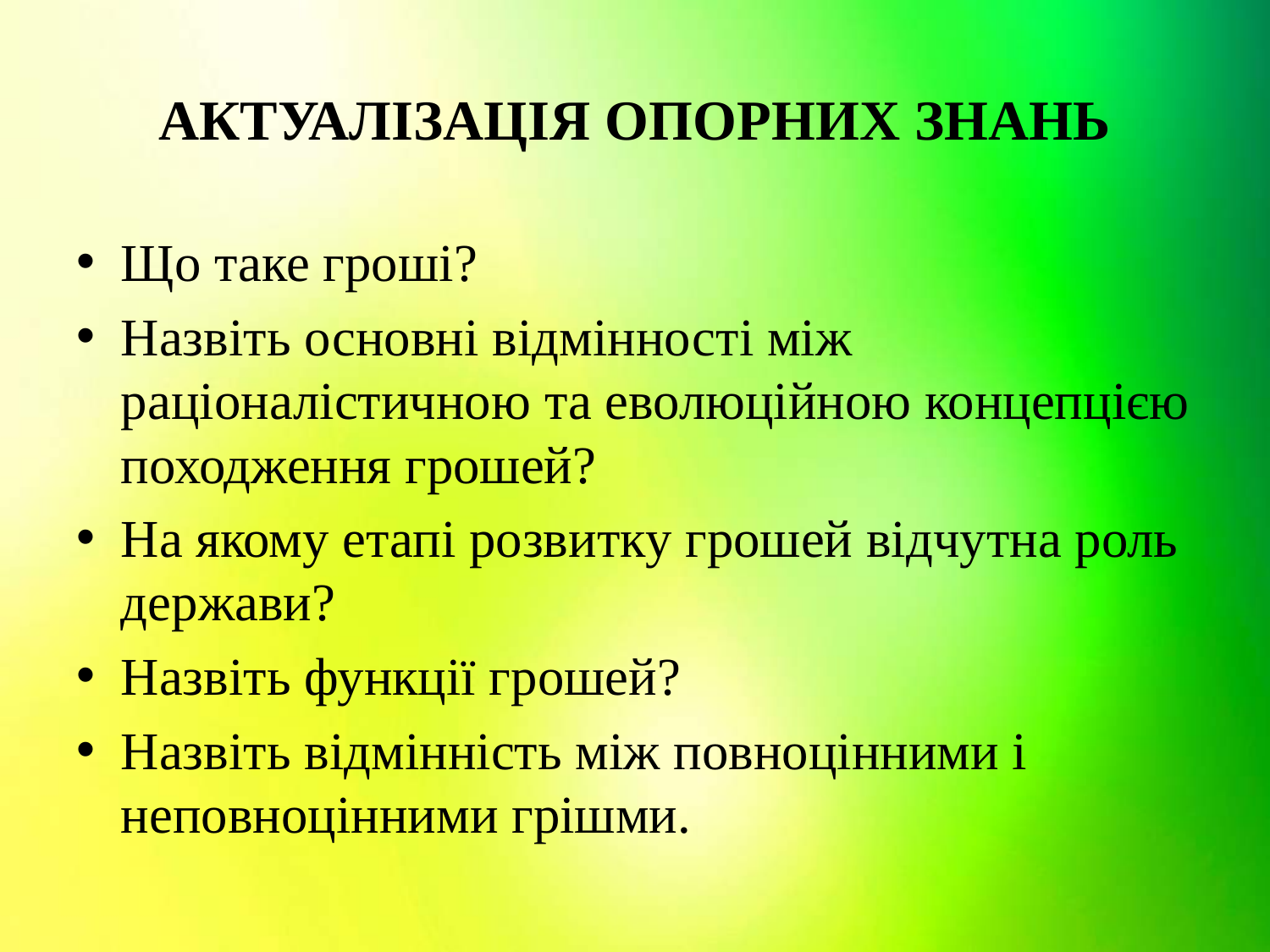

# АКТУАЛІЗАЦІЯ ОПОРНИХ ЗНАНЬ
Що таке гроші?
Назвіть основні відмінності між раціоналістичною та еволюційною концепцією походження грошей?
На якому етапі розвитку грошей відчутна роль держави?
Назвіть функції грошей?
Назвіть відмінність між повноцінними і неповноцінними грішми.